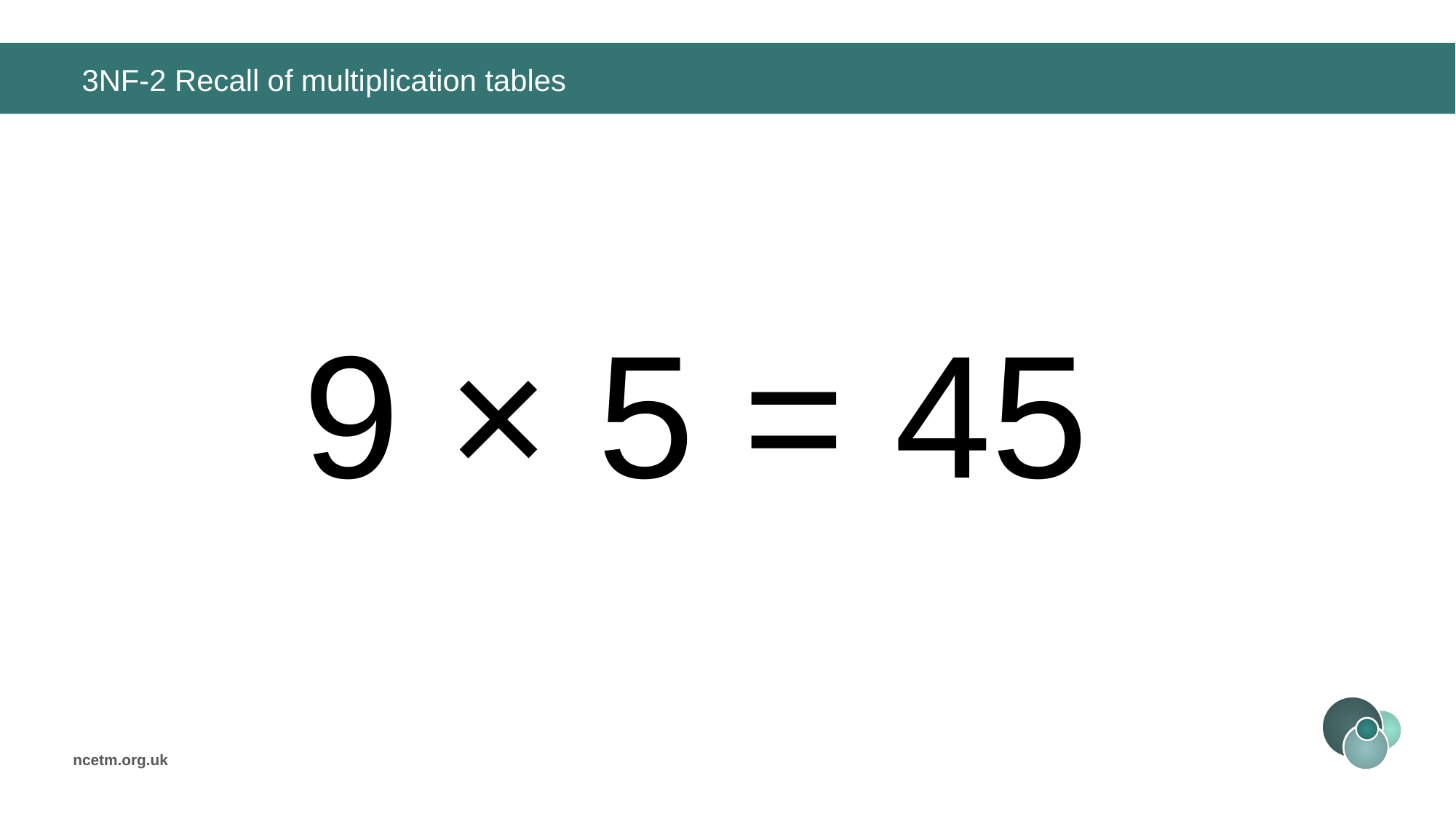

# 3NF-2 Recall of multiplication tables
9 × 5 =
45